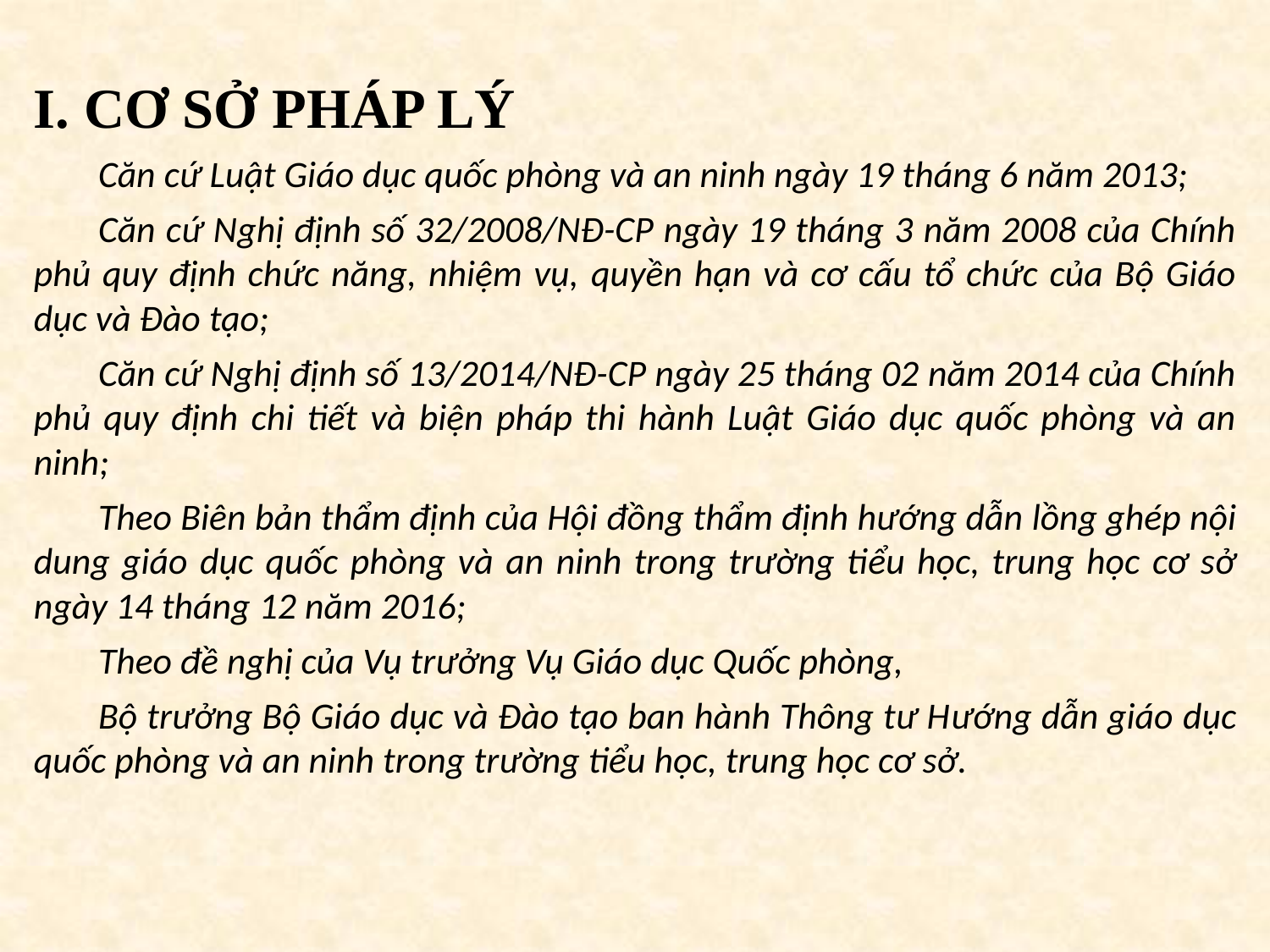

I. CƠ SỞ PHÁP LÝ
Căn cứ Luật Giáo dục quốc phòng và an ninh ngày 19 tháng 6 năm 2013;
Căn cứ Nghị định số 32/2008/NĐ-CP ngày 19 tháng 3 năm 2008 của Chính phủ quy định chức năng, nhiệm vụ, quyền hạn và cơ cấu tổ chức của Bộ Giáo dục và Đào tạo;
Căn cứ Nghị định số 13/2014/NĐ-CP ngày 25 tháng 02 năm 2014 của Chính phủ quy định chi tiết và biện pháp thi hành Luật Giáo dục quốc phòng và an ninh;
Theo Biên bản thẩm định của Hội đồng thẩm định hướng dẫn lồng ghép nội dung giáo dục quốc phòng và an ninh trong trường tiểu học, trung học cơ sở ngày 14 tháng 12 năm 2016;
Theo đề nghị của Vụ trưởng Vụ Giáo dục Quốc phòng,
Bộ trưởng Bộ Giáo dục và Đào tạo ban hành Thông tư Hướng dẫn giáo dục quốc phòng và an ninh trong trường tiểu học, trung học cơ sở.